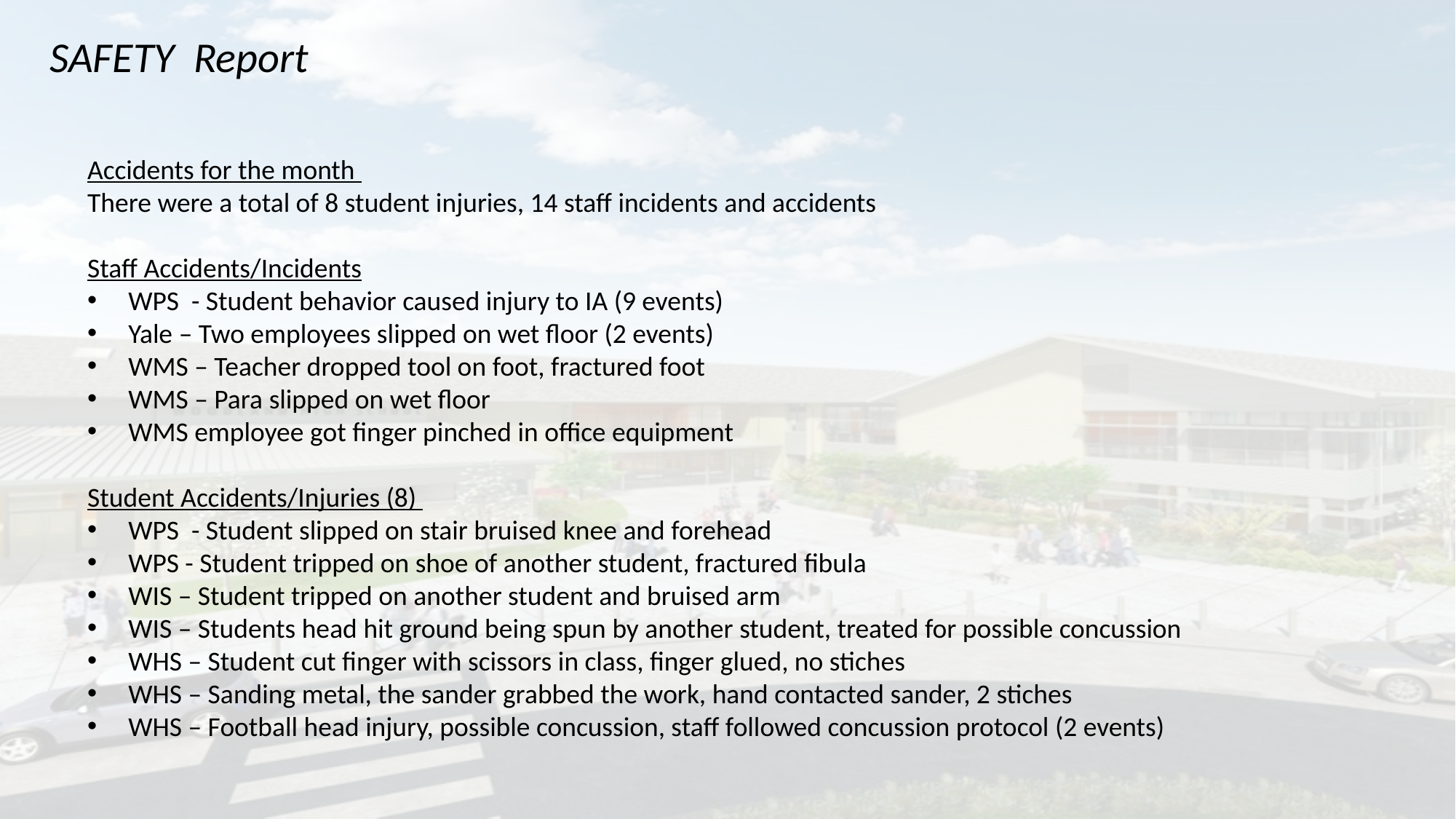

SAFETY  Report

Accidents for the month
There were a total of 8 student injuries, 14 staff incidents and accidents

Staff Accidents/Incidents
WPS  - Student behavior caused injury to IA (9 events)
Yale – Two employees slipped on wet floor (2 events)
WMS – Teacher dropped tool on foot, fractured foot
WMS – Para slipped on wet floor
WMS employee got finger pinched in office equipment

Student Accidents/Injuries (8)
WPS  - Student slipped on stair bruised knee and forehead
WPS - Student tripped on shoe of another student, fractured fibula
WIS – Student tripped on another student and bruised arm
WIS – Students head hit ground being spun by another student, treated for possible concussion
WHS – Student cut finger with scissors in class, finger glued, no stiches
WHS – Sanding metal, the sander grabbed the work, hand contacted sander, 2 stiches
WHS – Football head injury, possible concussion, staff followed concussion protocol (2 events)